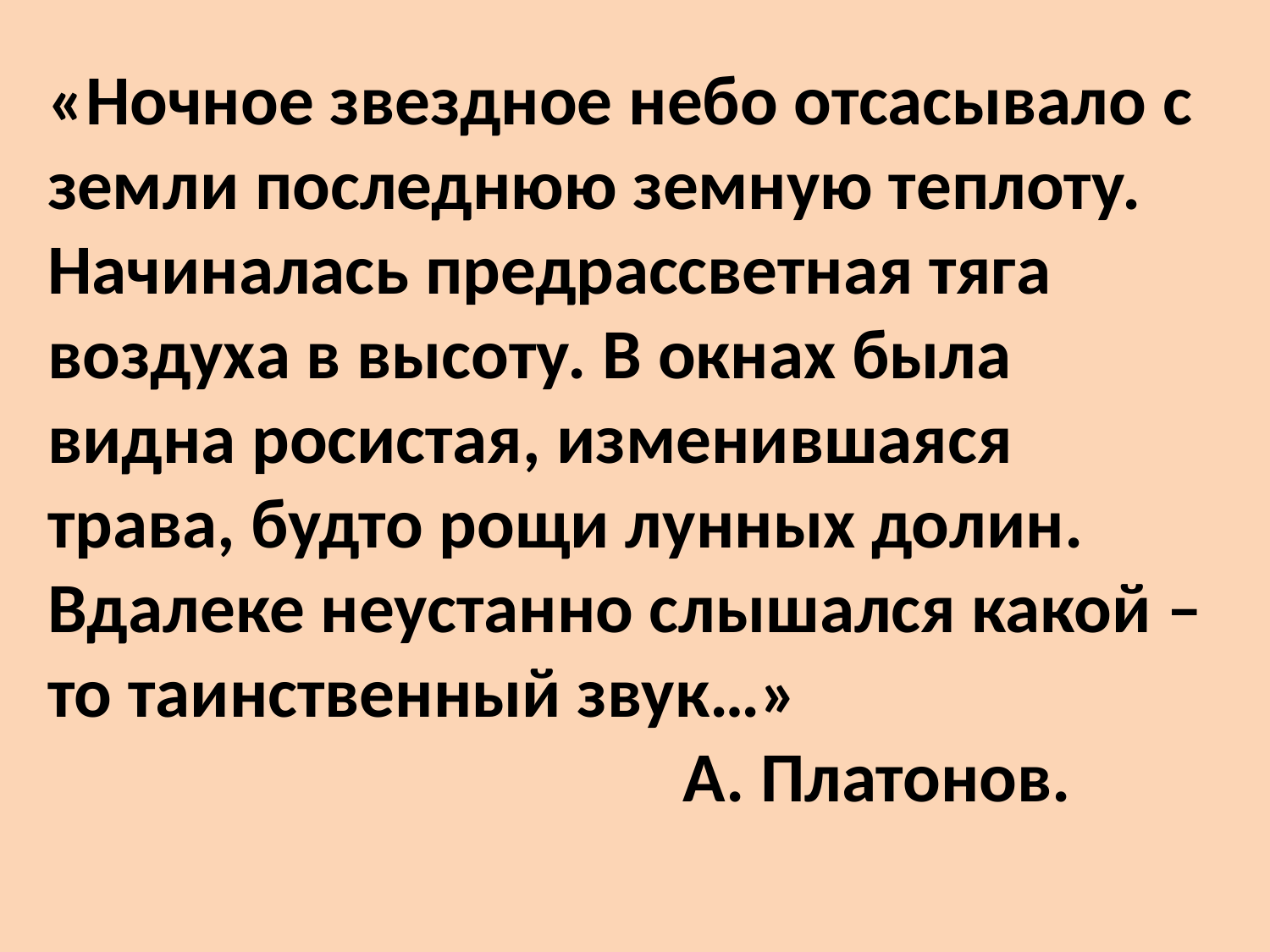

# «Ночное звездное небо отсасывало с земли последнюю земную теплоту. Начиналась предрассветная тяга воздуха в высоту. В окнах была видна росистая, изменившаяся трава, будто рощи лунных долин. Вдалеке неустанно слышался какой – то таинственный звук…» А. Платонов.